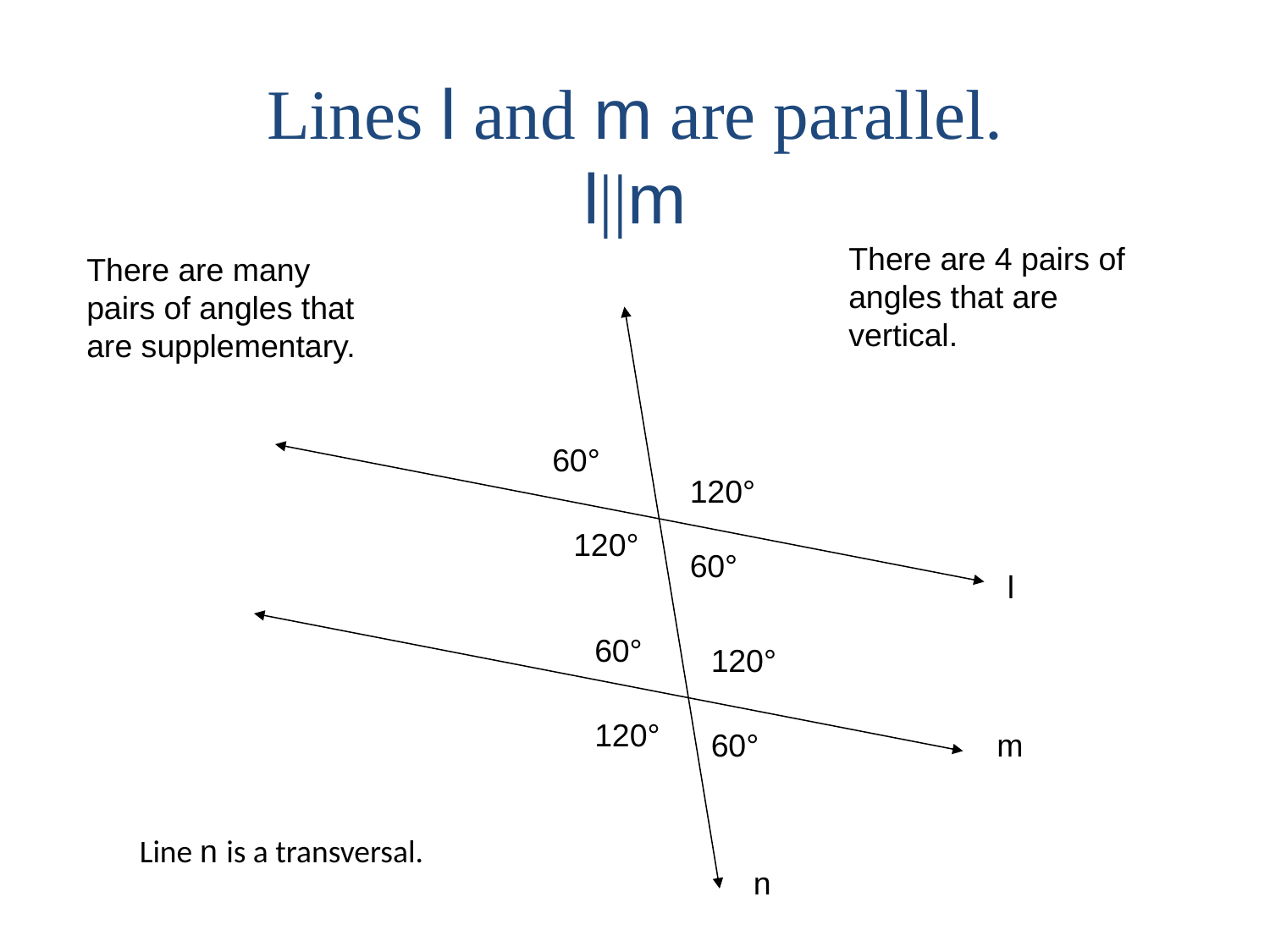

Lines l and m are parallel.
l||m
There are 4 pairs of angles that are vertical.
There are many pairs of angles that are supplementary.

60°

120°
120°
60°
l

60°
120°
120°
60°
m
Line n is a transversal.

n